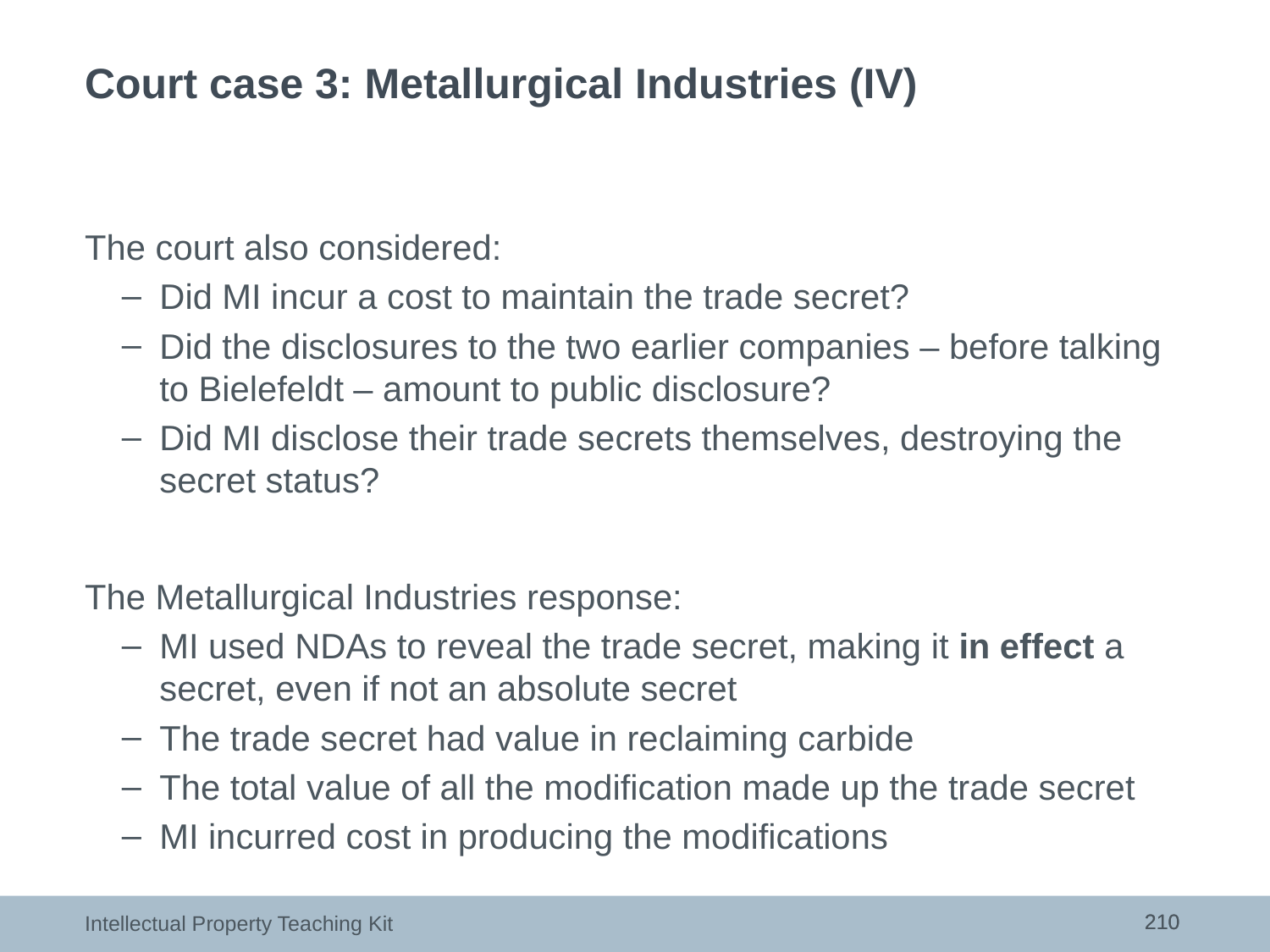

# Court case 3: Metallurgical Industries (IV)
The court also considered:
Did MI incur a cost to maintain the trade secret?
Did the disclosures to the two earlier companies – before talking to Bielefeldt – amount to public disclosure?
Did MI disclose their trade secrets themselves, destroying the secret status?

The Metallurgical Industries response:
MI used NDAs to reveal the trade secret, making it in effect a secret, even if not an absolute secret
The trade secret had value in reclaiming carbide
The total value of all the modification made up the trade secret
MI incurred cost in producing the modifications
210
210
Intellectual Property Teaching Kit